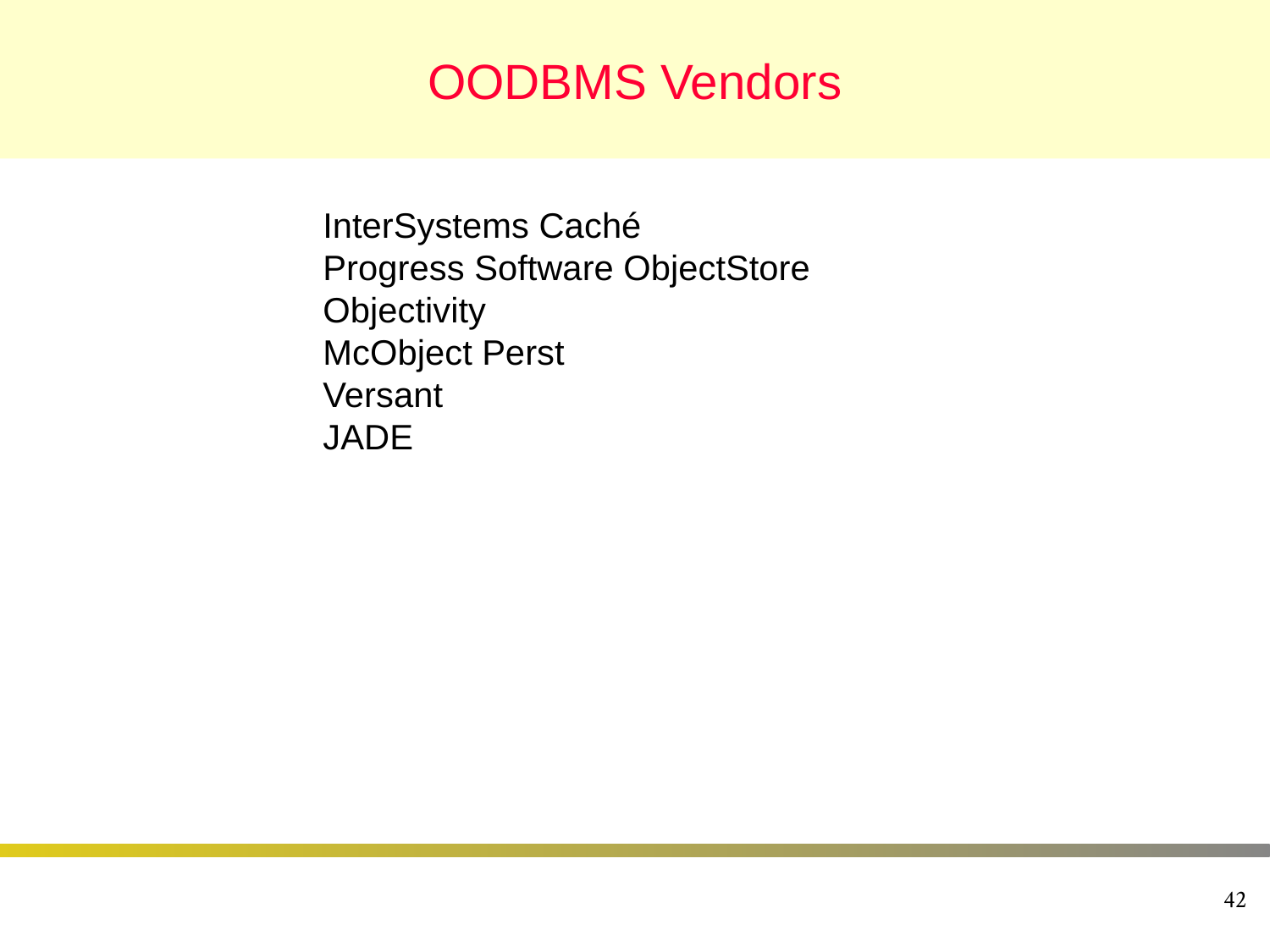

# OODBMS Vendors
InterSystems Caché
Progress Software ObjectStore
Objectivity
McObject Perst
Versant
JADE
42